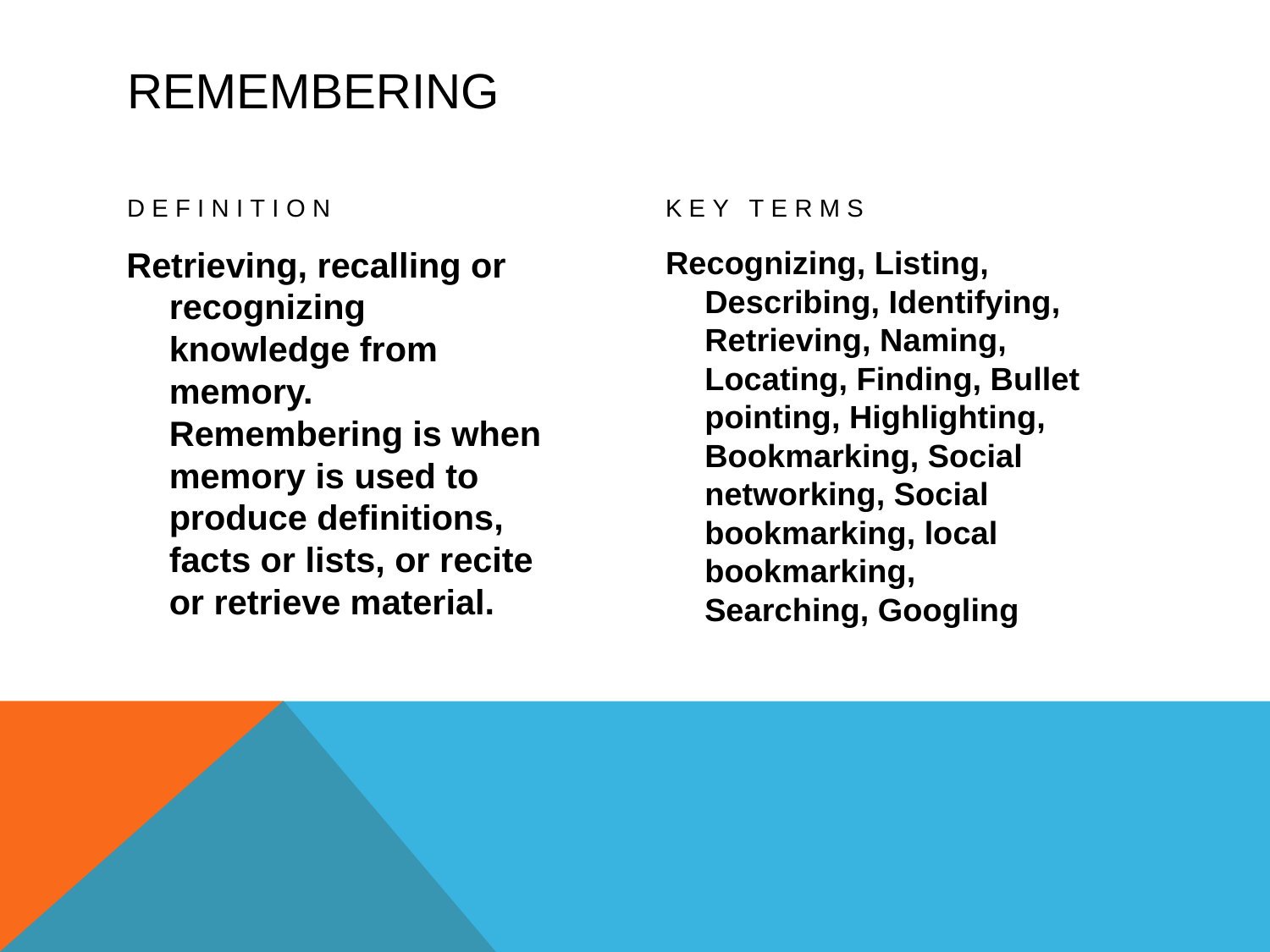

# Remembering
Definition
Key terms
Retrieving, recalling or recognizing knowledge from memory. Remembering is when memory is used to produce definitions, facts or lists, or recite or retrieve material.

Recognizing, Listing, Describing, Identifying, Retrieving, Naming, Locating, Finding, Bullet pointing, Highlighting, Bookmarking, Social networking, Social bookmarking, local bookmarking, Searching, Googling